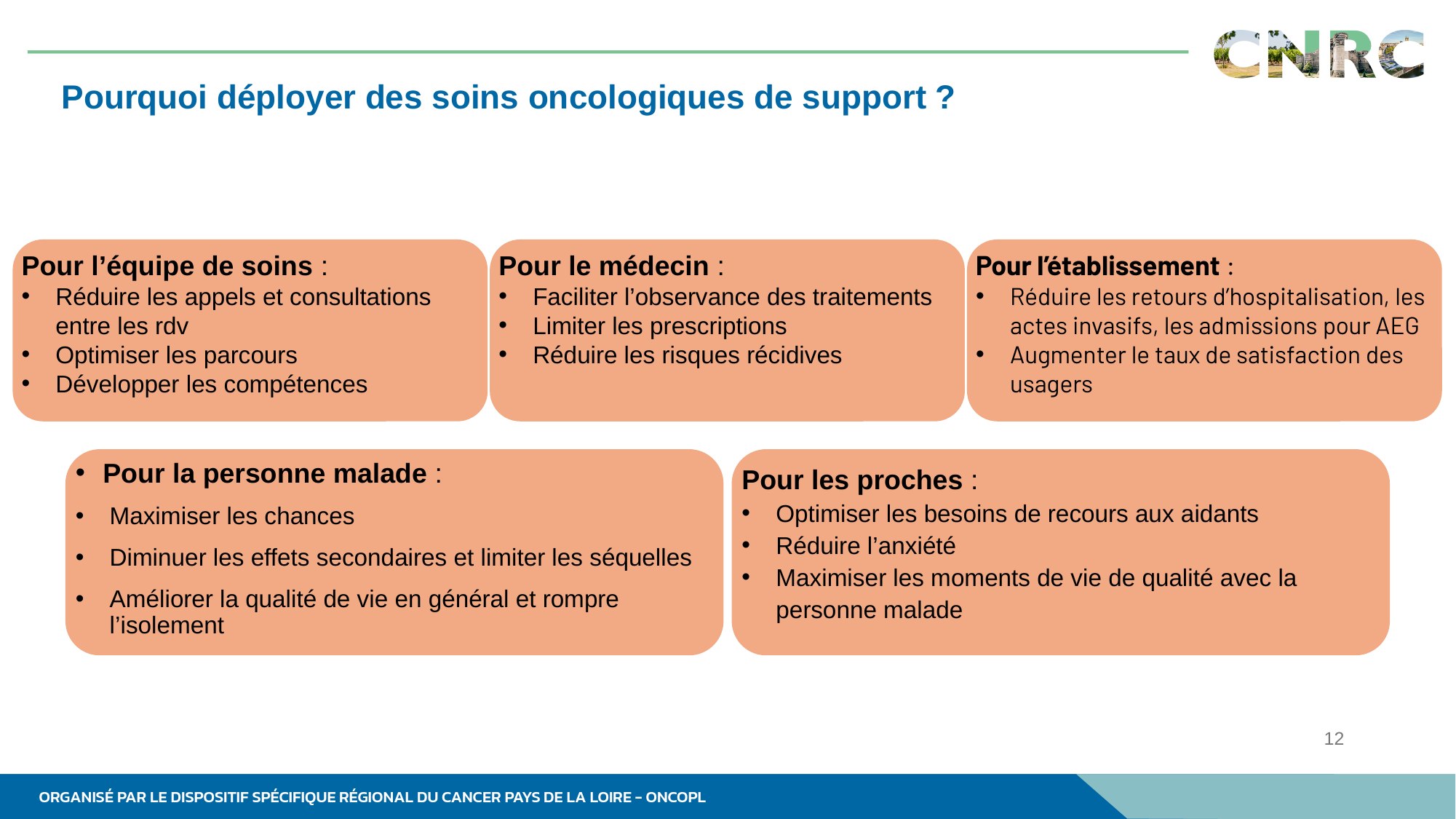

# Pourquoi déployer des soins oncologiques de support ?
Pour l’équipe de soins :
Réduire les appels et consultations entre les rdv
Optimiser les parcours
Développer les compétences

Pour le médecin :
Faciliter l’observance des traitements
Limiter les prescriptions
Réduire les risques récidives

Pour l’établissement :
Réduire les retours d’hospitalisation, les actes invasifs, les admissions pour AEG
Augmenter le taux de satisfaction des usagers
Pour la personne malade :
Maximiser les chances
Diminuer les effets secondaires et limiter les séquelles
Améliorer la qualité de vie en général et rompre l’isolement

Pour les proches :
Optimiser les besoins de recours aux aidants
Réduire l’anxiété
Maximiser les moments de vie de qualité avec la personne malade

12